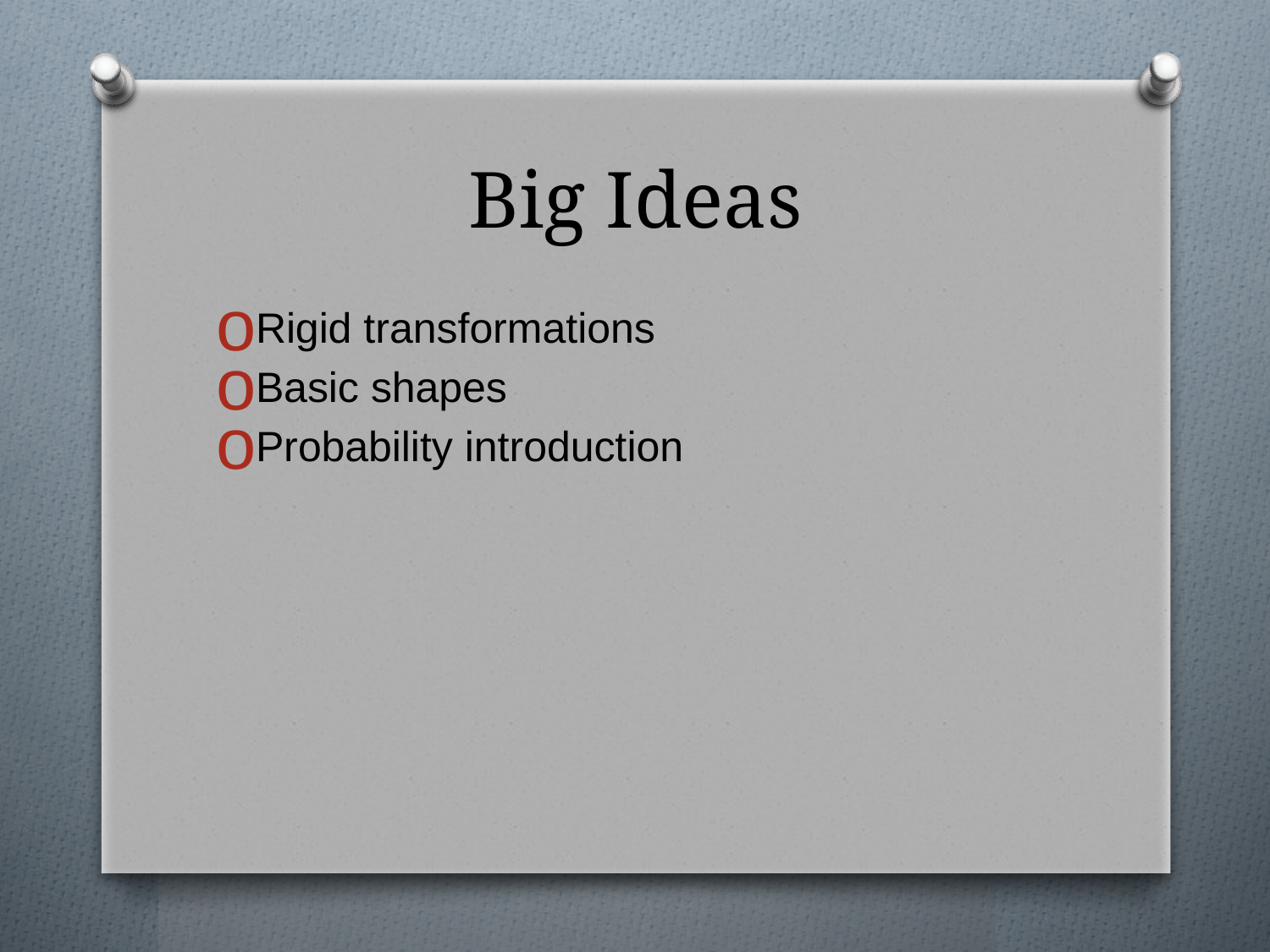

# Big Ideas
Rigid transformations
Basic shapes
Probability introduction